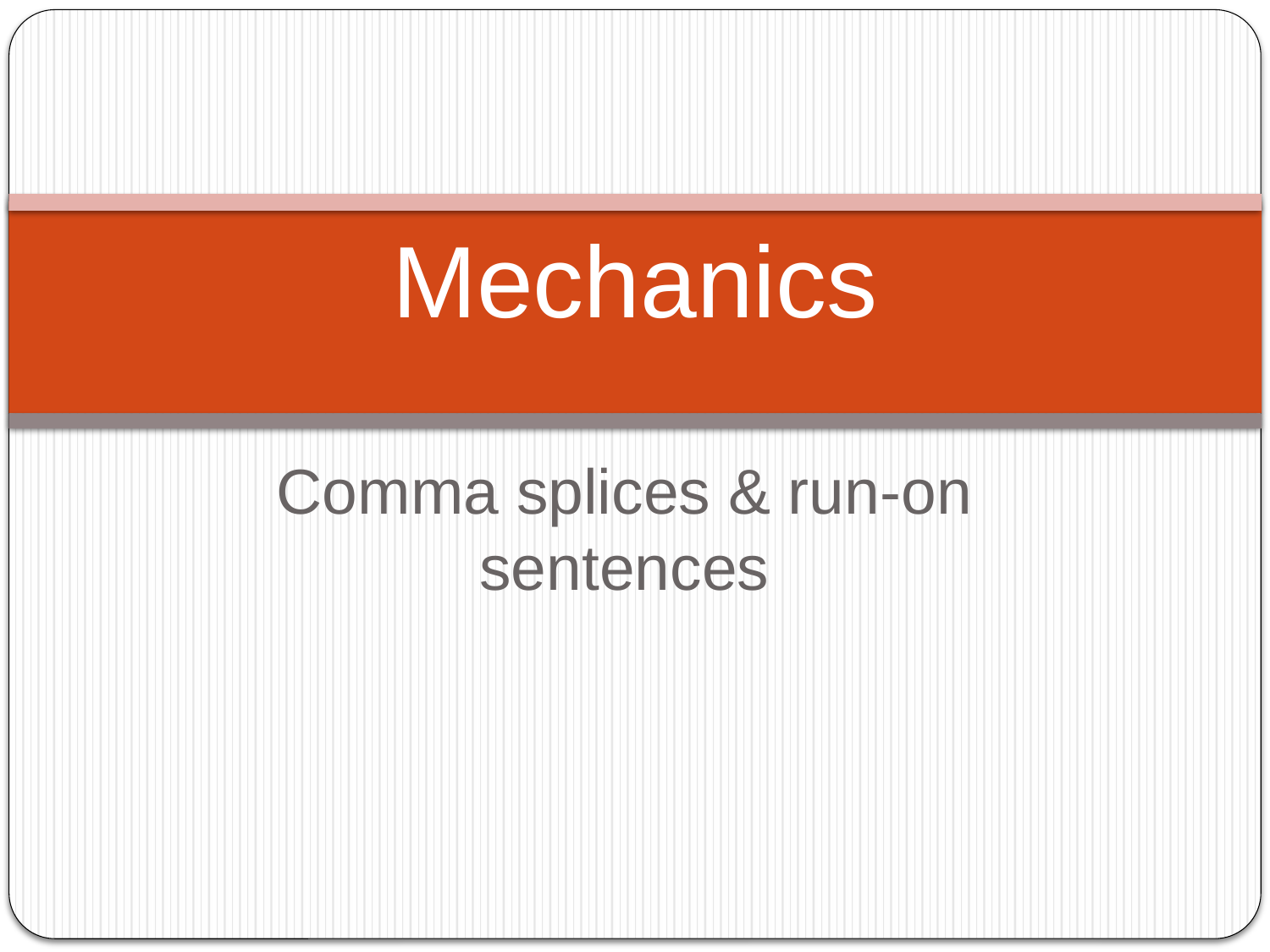

# Mechanics
Comma splices & run-on sentences